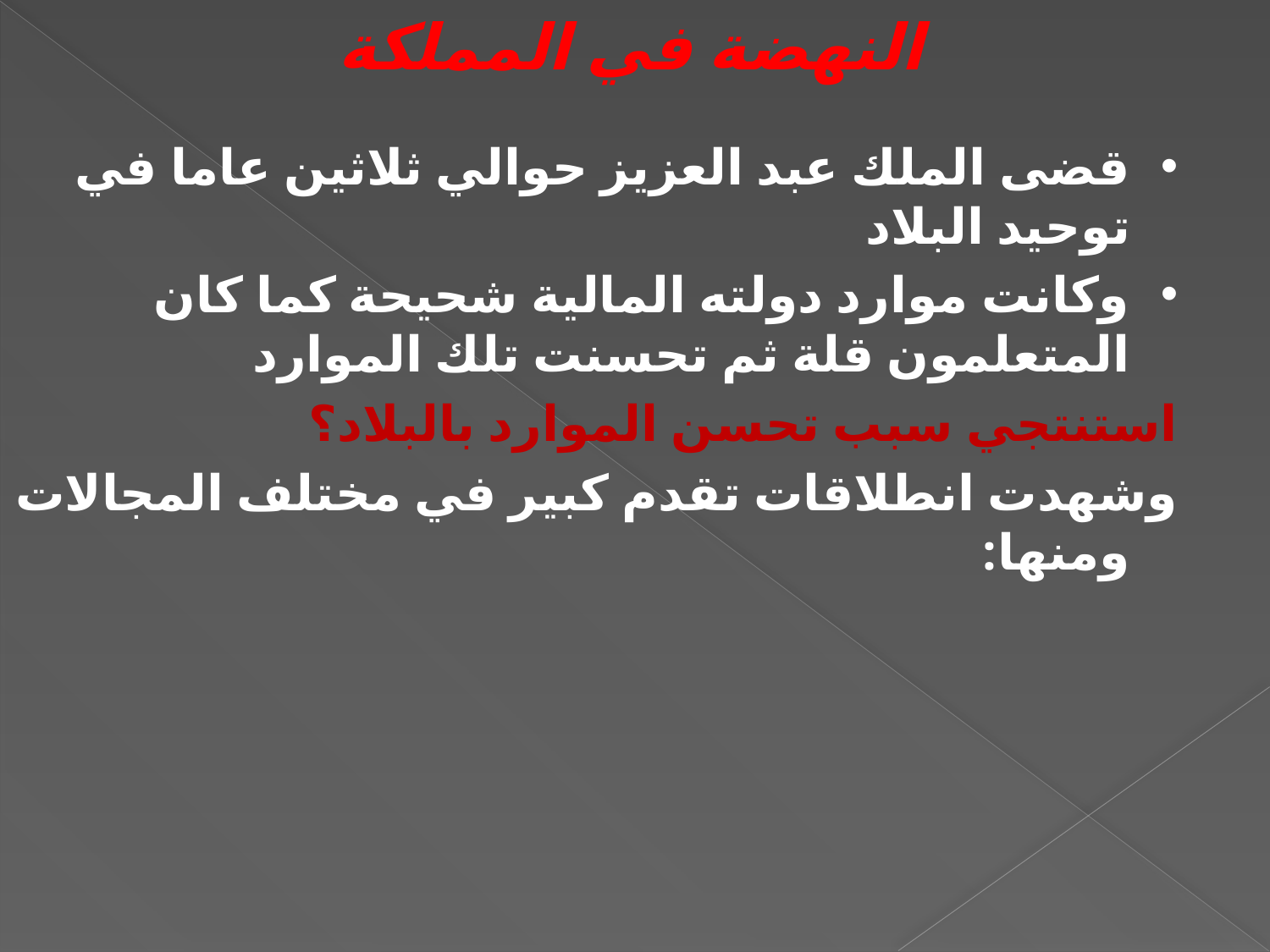

النهضة في المملكة
قضى الملك عبد العزيز حوالي ثلاثين عاما في توحيد البلاد
وكانت موارد دولته المالية شحيحة كما كان المتعلمون قلة ثم تحسنت تلك الموارد
استنتجي سبب تحسن الموارد بالبلاد؟
وشهدت انطلاقات تقدم كبير في مختلف المجالات ومنها: